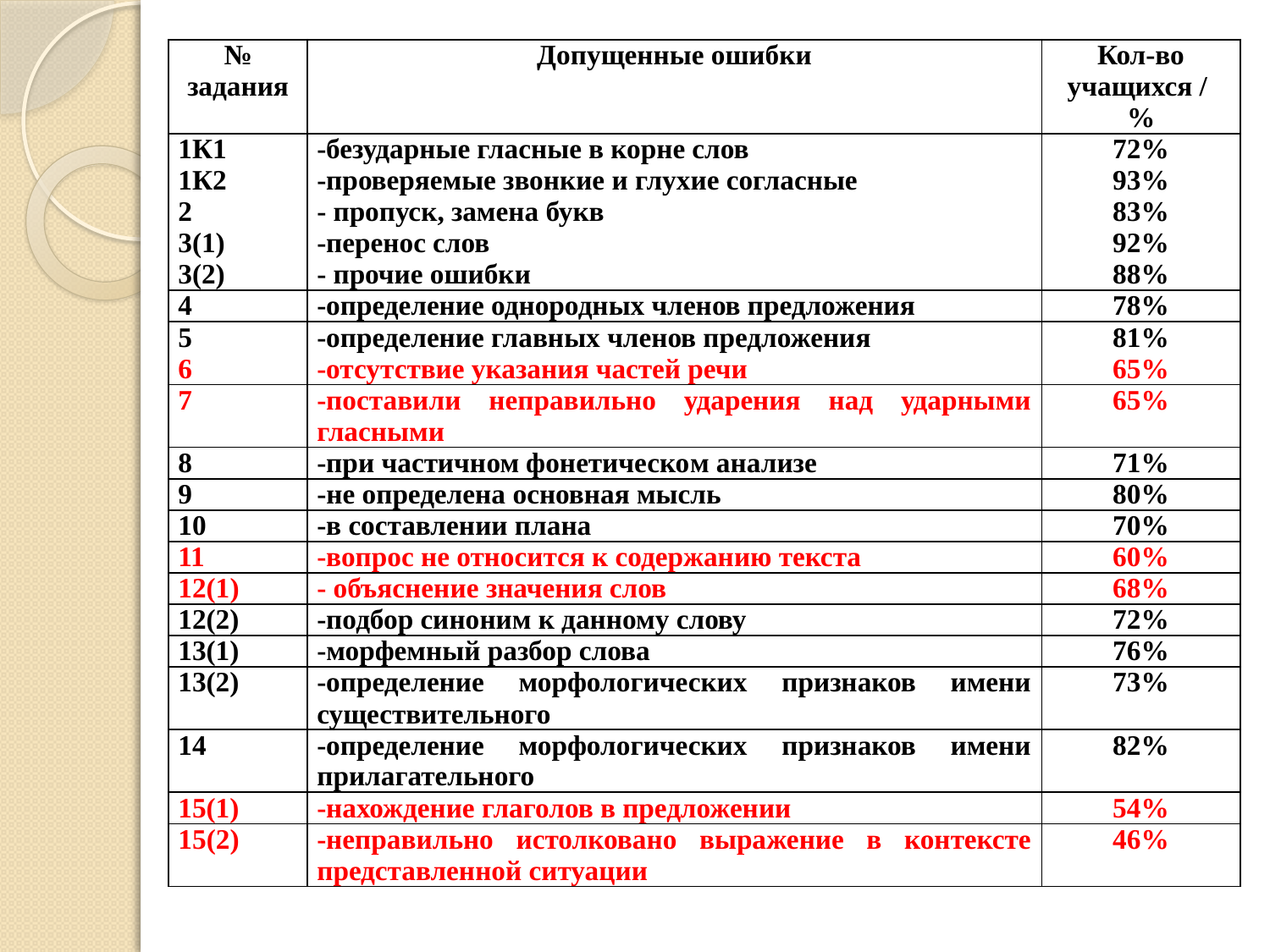

#
| № задания | Допущенные ошибки | Кол-во учащихся / % |
| --- | --- | --- |
| 1К1 1К2 2 3(1) 3(2) | -безударные гласные в корне слов -проверяемые звонкие и глухие согласные - пропуск, замена букв -перенос слов - прочие ошибки | 72% 93% 83% 92% 88% |
| 4 | -определение однородных членов предложения | 78% |
| 5 6 | -определение главных членов предложения -отсутствие указания частей речи | 81% 65% |
| 7 | -поставили неправильно ударения над ударными гласными | 65% |
| 8 | -при частичном фонетическом анализе | 71% |
| 9 | -не определена основная мысль | 80% |
| 10 | -в составлении плана | 70% |
| 11 | -вопрос не относится к содержанию текста | 60% |
| 12(1) | - объяснение значения слов | 68% |
| 12(2) | -подбор синоним к данному слову | 72% |
| 13(1) | -морфемный разбор слова | 76% |
| 13(2) | -определение морфологических признаков имени существительного | 73% |
| 14 | -определение морфологических признаков имени прилагательного | 82% |
| 15(1) | -нахождение глаголов в предложении | 54% |
| 15(2) | -неправильно истолковано выражение в контексте представленной ситуации | 46% |